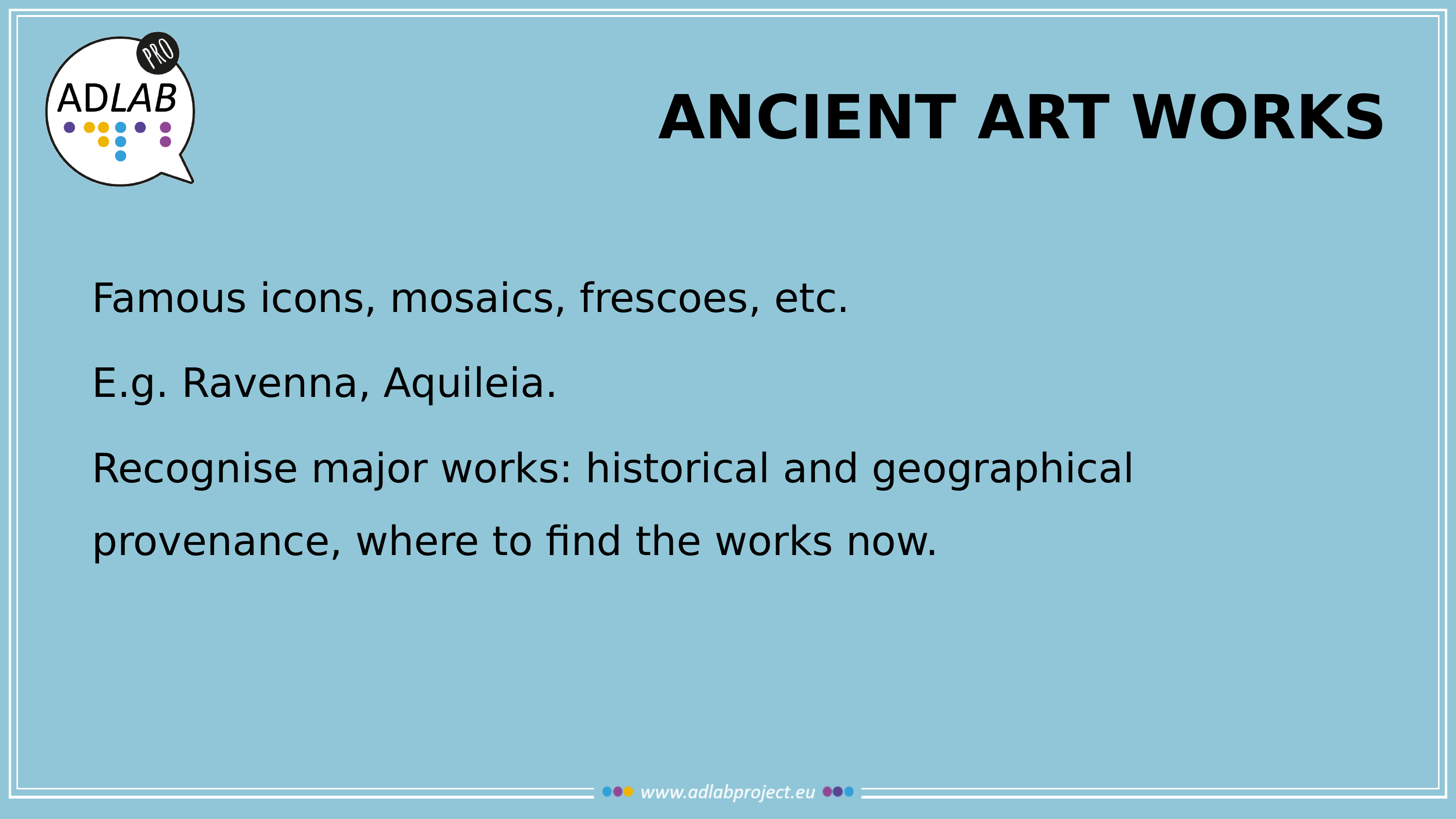

# ancient art works
Famous icons, mosaics, frescoes, etc.
E.g. Ravenna, Aquileia.
Recognise major works: historical and geographical provenance, where to find the works now.